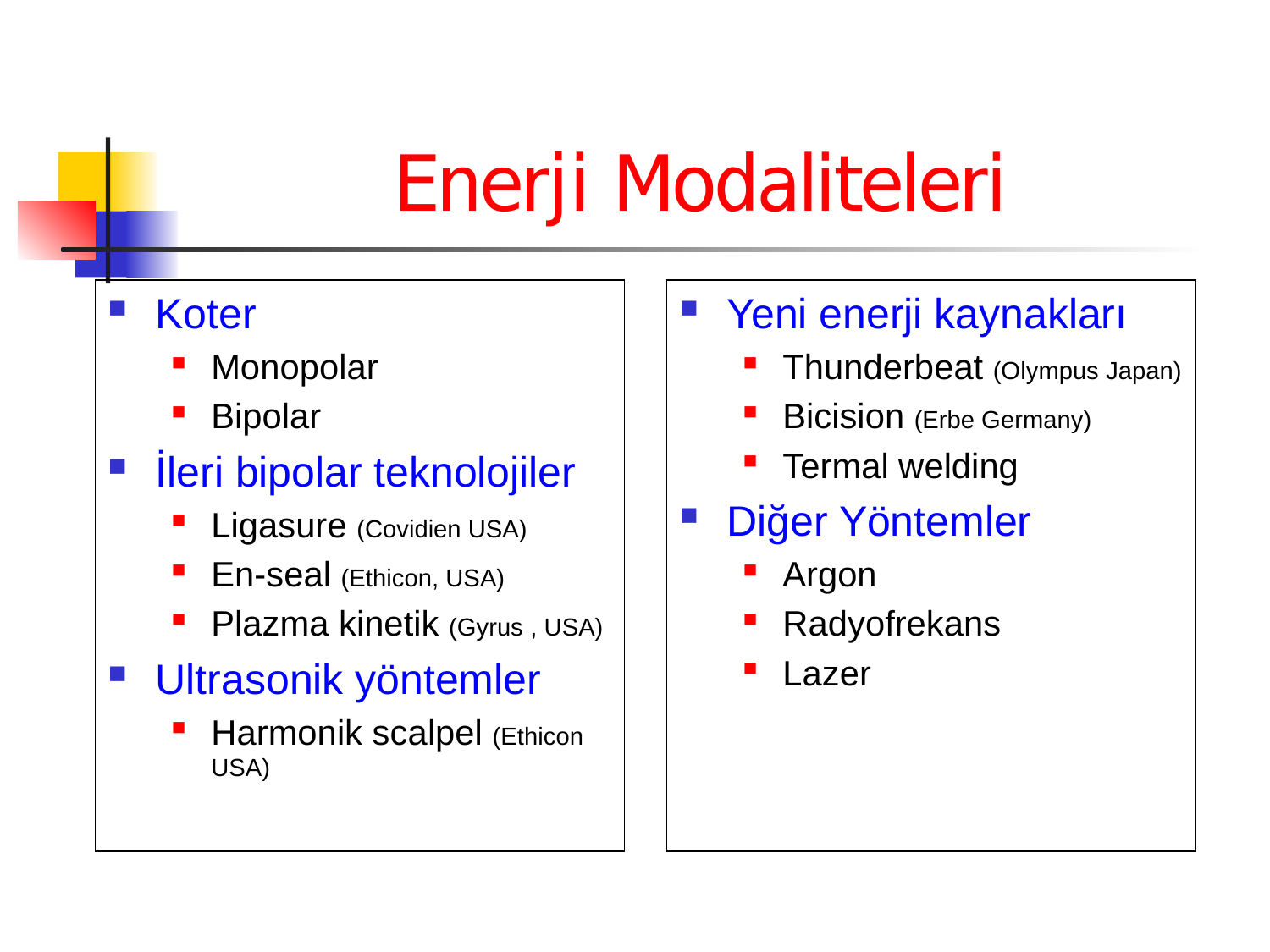

# Enerji Modaliteleri
Koter
Monopolar
Bipolar
İleri bipolar teknolojiler
Ligasure (Covidien USA)
En-seal (Ethicon, USA)
Plazma kinetik (Gyrus , USA)
Ultrasonik yöntemler
Harmonik scalpel (Ethicon USA)

Yeni enerji kaynakları
Thunderbeat (Olympus Japan)
Bicision (Erbe Germany)
Termal welding
Diğer Yöntemler
Argon
Radyofrekans
Lazer